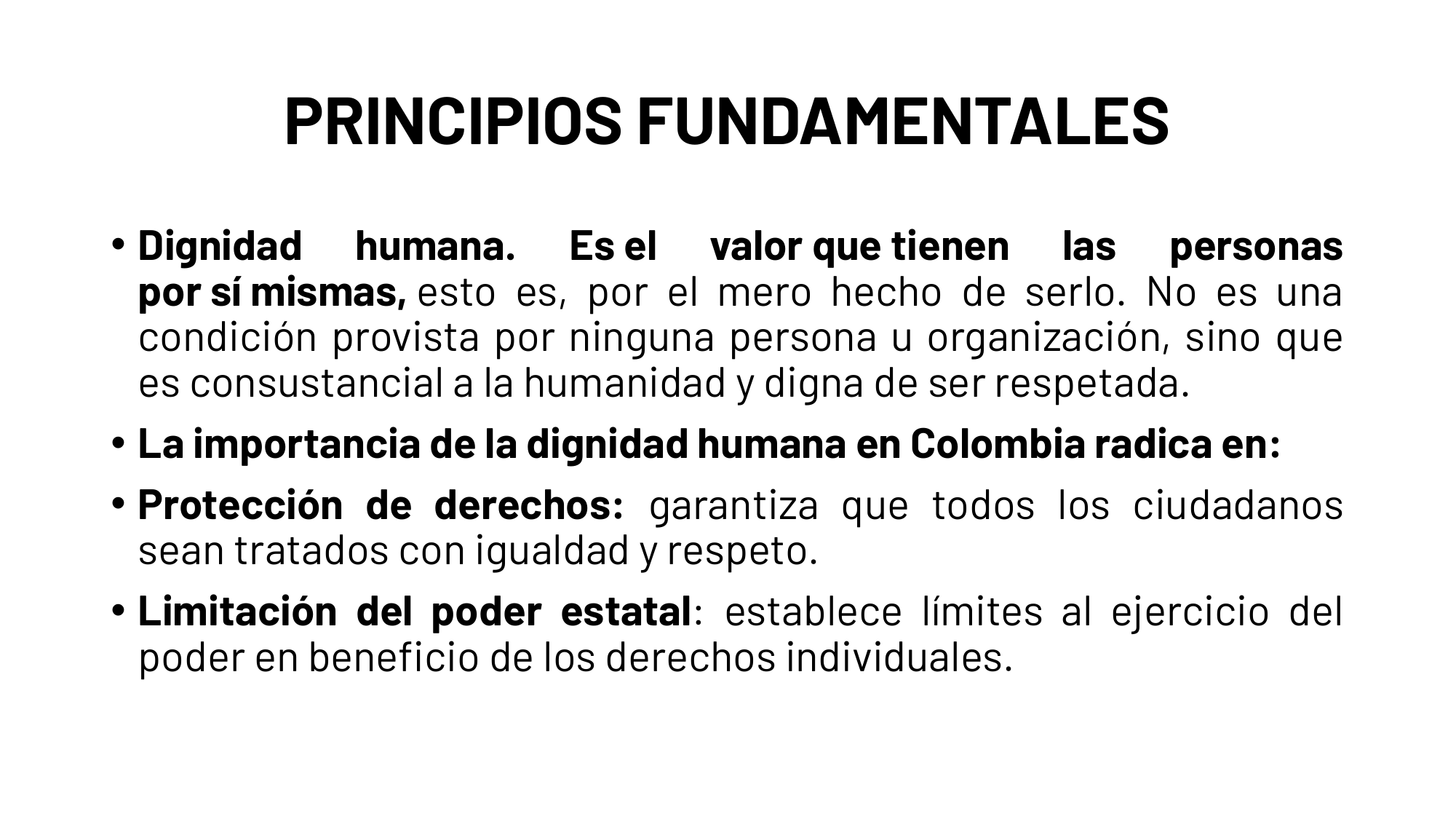

# PRINCIPIOS FUNDAMENTALES
Dignidad humana. Es el valor que tienen las personas por sí mismas, esto es, por el mero hecho de serlo. No es una condición provista por ninguna persona u organización, sino que es consustancial a la humanidad y digna de ser respetada.
La importancia de la dignidad humana en Colombia radica en:
Protección de derechos: garantiza que todos los ciudadanos sean tratados con igualdad y respeto.
Limitación del poder estatal: establece límites al ejercicio del poder en beneficio de los derechos individuales.